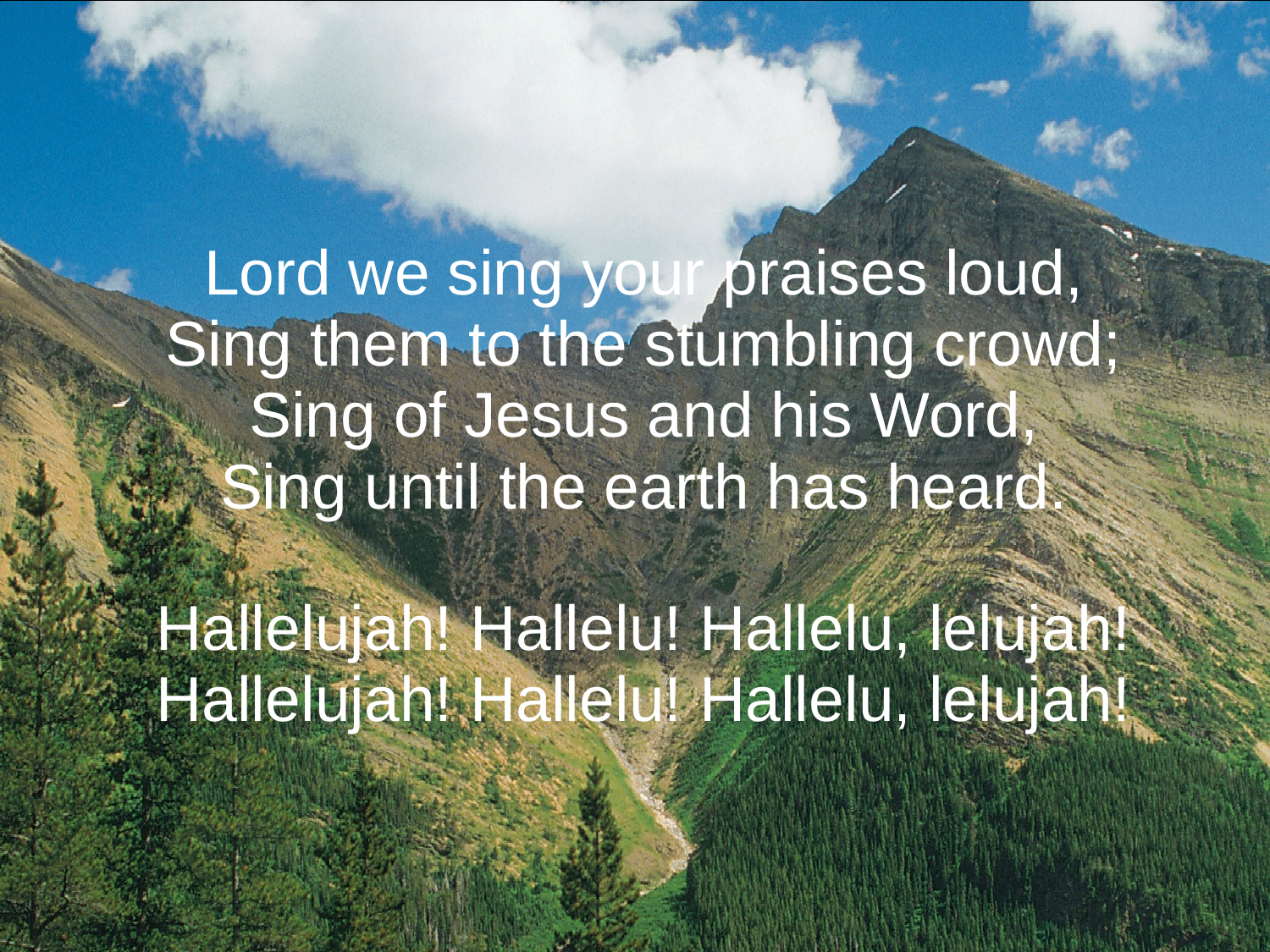

# Lord we sing your praises loud, Sing them to the stumbling crowd; Sing of Jesus and his Word, Sing until the earth has heard. Hallelujah! Hallelu! Hallelu, lelujah! Hallelujah! Hallelu! Hallelu, lelujah!